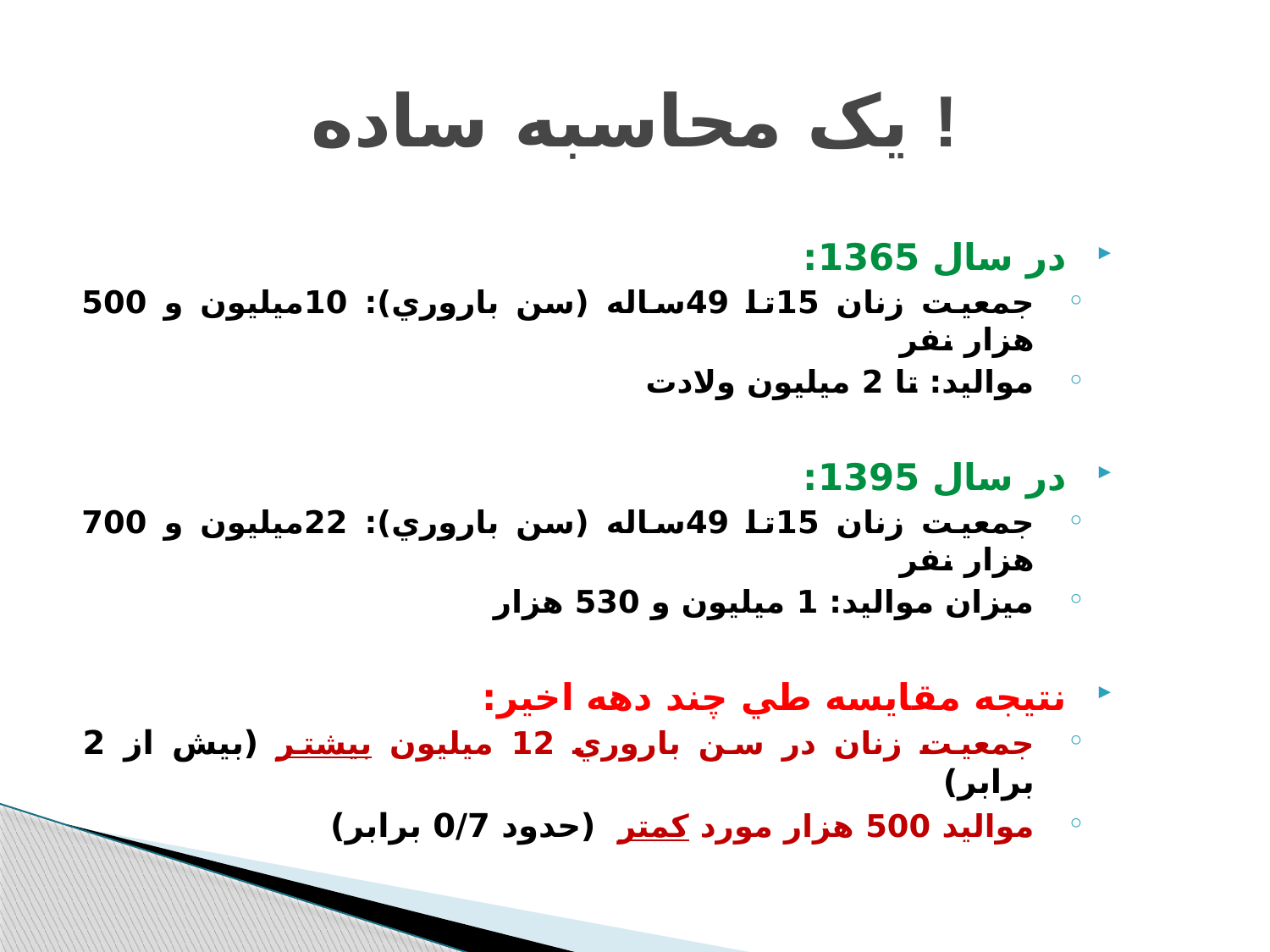

# يک محاسبه ساده !
در سال 1365:
جمعيت زنان 15تا 49ساله (سن باروري): 10ميليون و 500 هزار نفر
مواليد: تا 2 ميليون ولادت

در سال 1395:
جمعيت زنان 15تا 49ساله (سن باروري): 22ميليون و 700 هزار نفر
ميزان مواليد: 1 ميليون و 530 هزار

نتيجه مقايسه طي چند دهه اخير:
جمعيت زنان در سن باروري 12 ميليون بيشتر (بیش از 2 برابر)
مواليد 500 هزار مورد كمتر  (حدود 0/7 برابر)